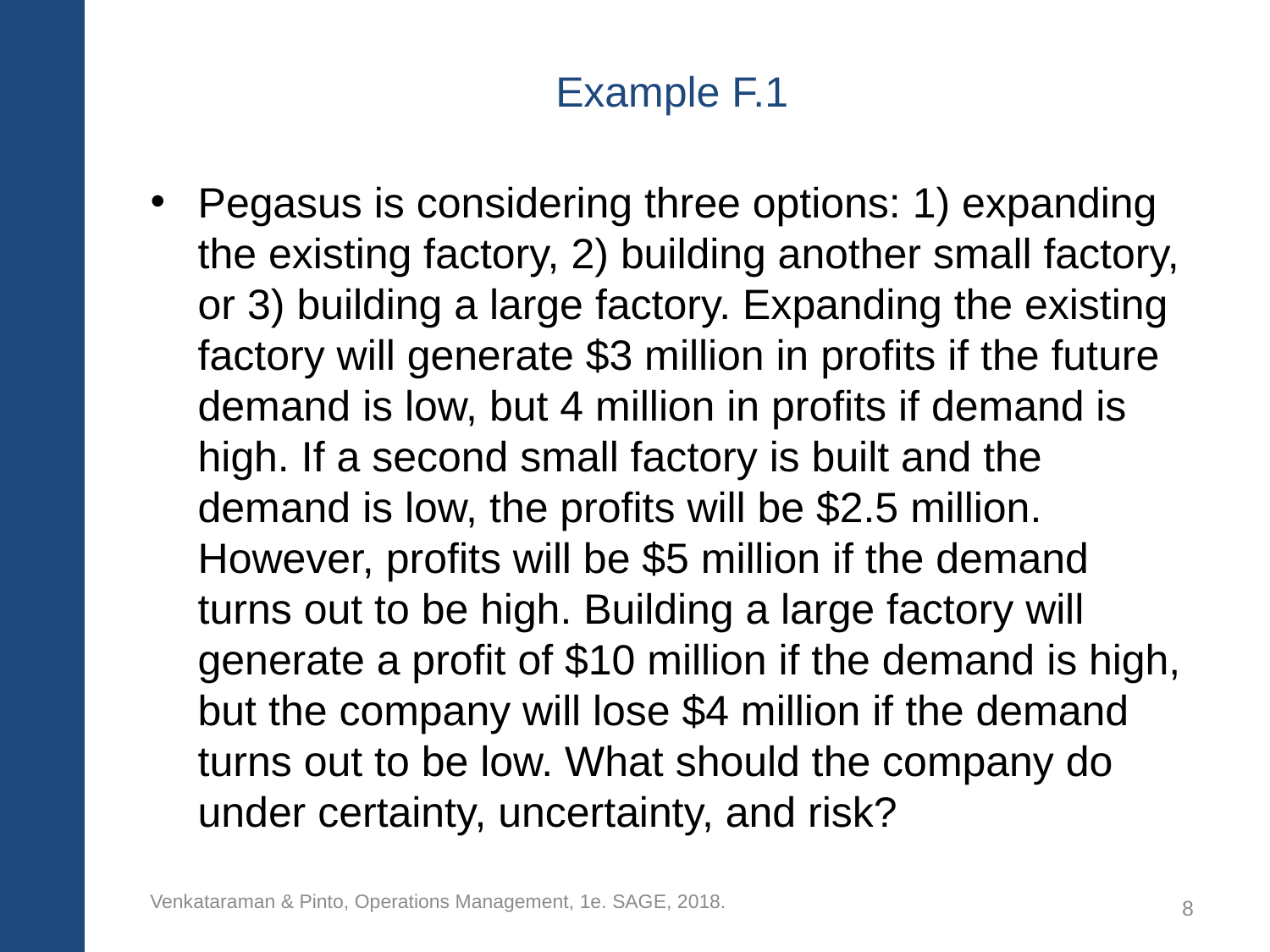

# Example F.1
Pegasus is considering three options: 1) expanding the existing factory, 2) building another small factory, or 3) building a large factory. Expanding the existing factory will generate $3 million in profits if the future demand is low, but 4 million in profits if demand is high. If a second small factory is built and the demand is low, the profits will be $2.5 million. However, profits will be $5 million if the demand turns out to be high. Building a large factory will generate a profit of $10 million if the demand is high, but the company will lose $4 million if the demand turns out to be low. What should the company do under certainty, uncertainty, and risk?
Venkataraman & Pinto, Operations Management, 1e. SAGE, 2018.
8